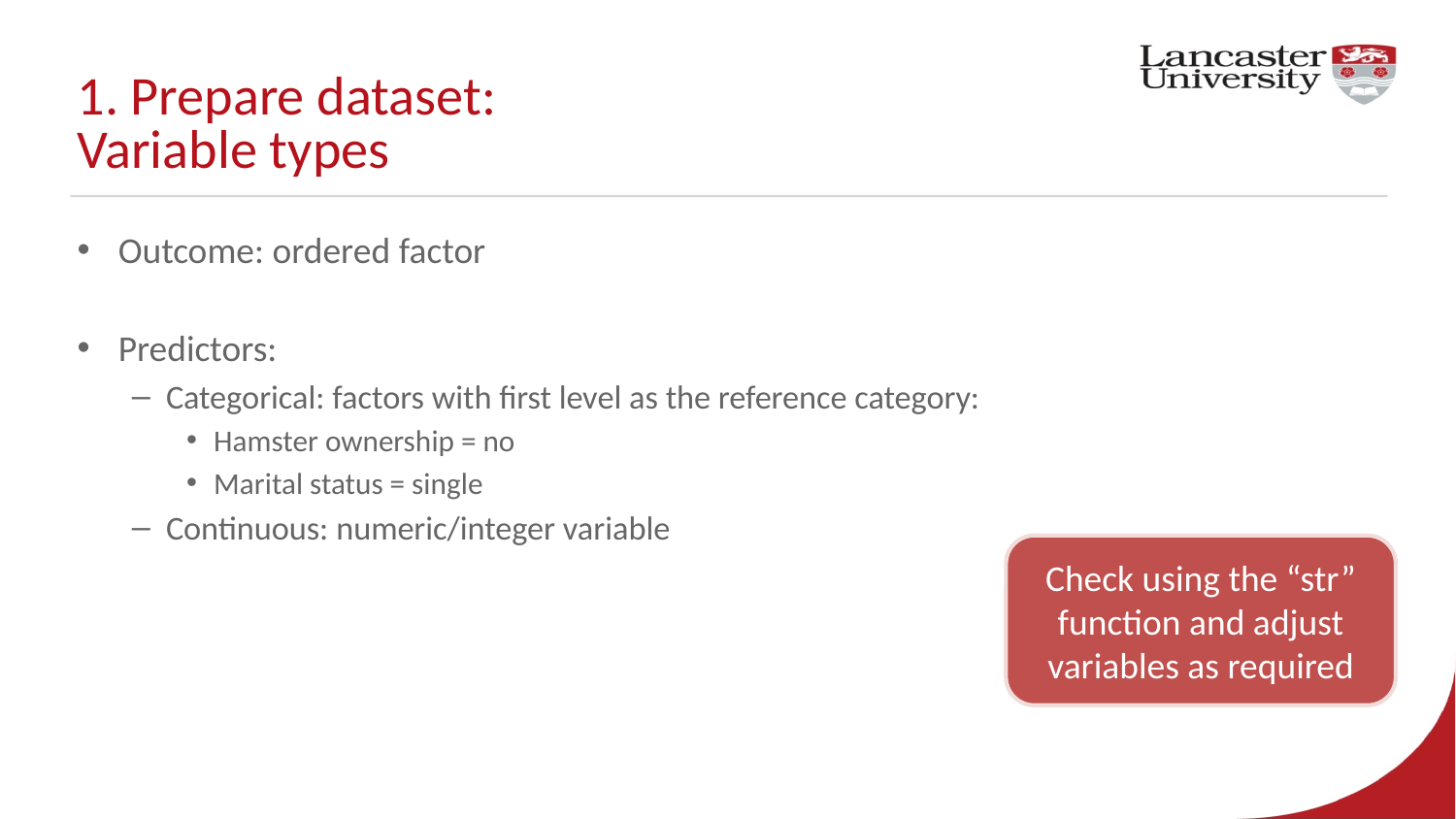

# 1. Prepare dataset: Variable types
Outcome: ordered factor

Predictors:
Categorical: factors with first level as the reference category:
Hamster ownership = no
Marital status = single
Continuous: numeric/integer variable
Check using the “str” function and adjust variables as required